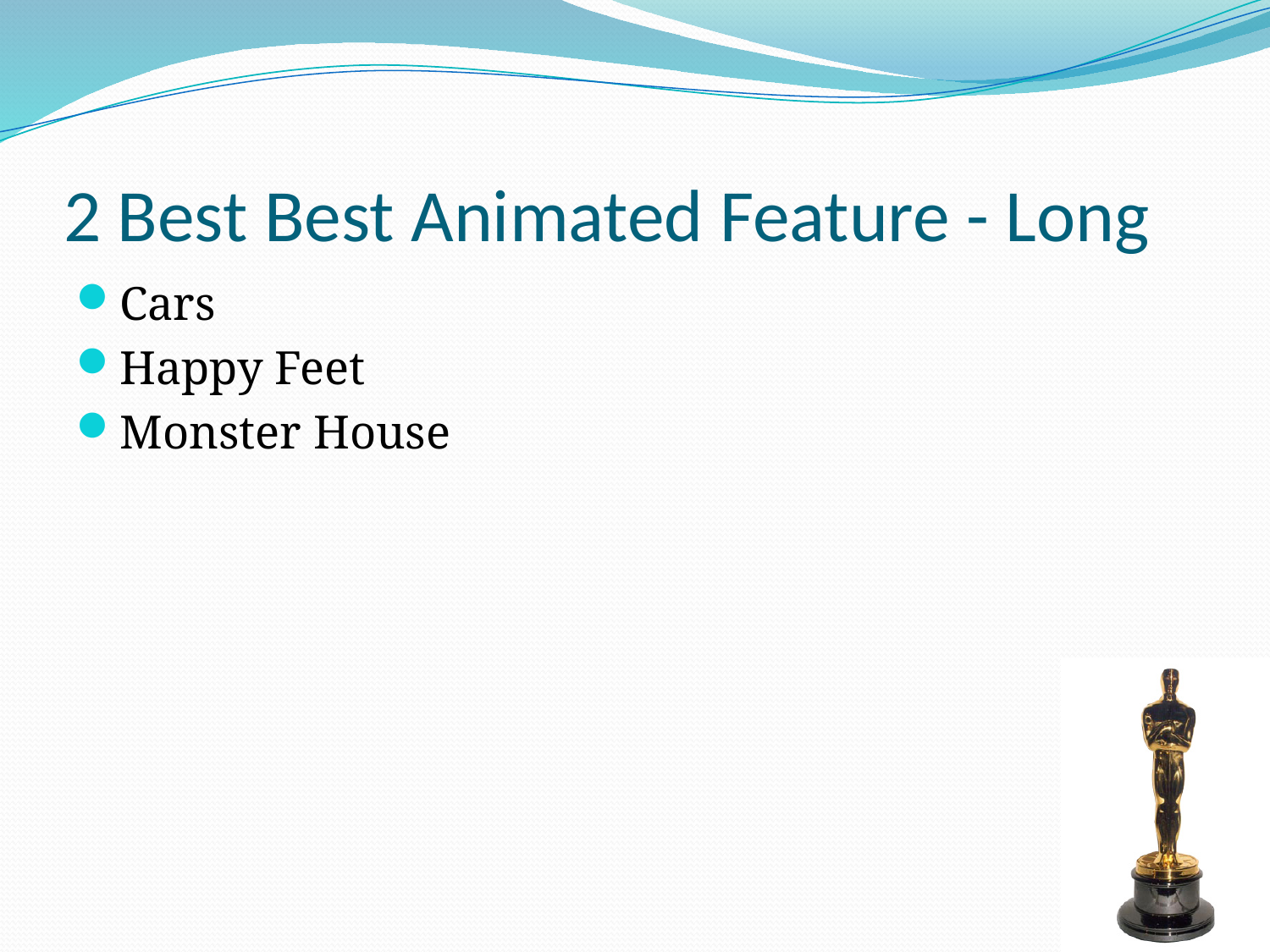

# 2 Best Best Animated Feature - Long
Cars
Happy Feet
Monster House